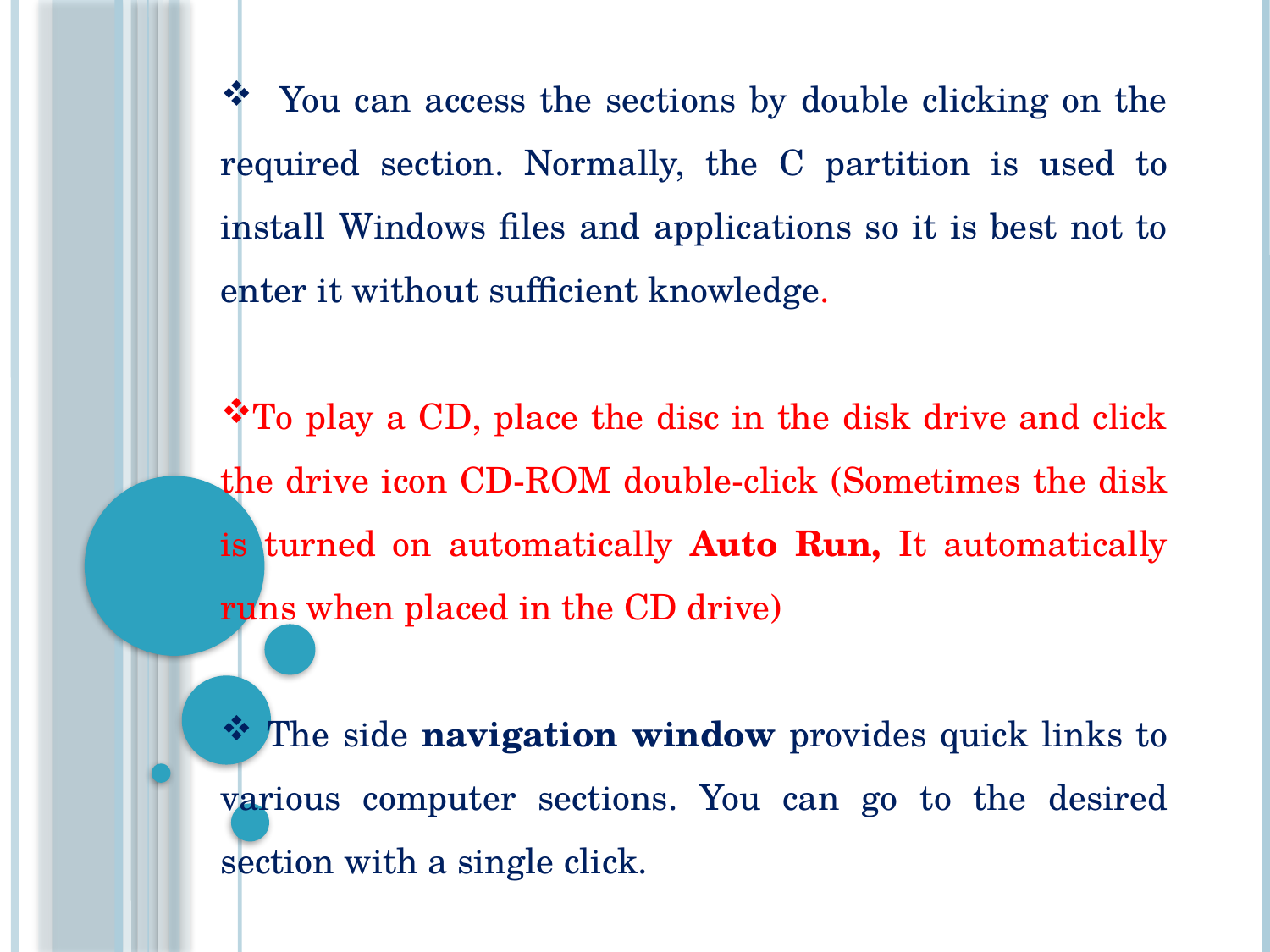

You can access the sections by double clicking on the required section. Normally, the C partition is used to install Windows files and applications so it is best not to enter it without sufficient knowledge.

To play a CD, place the disc in the disk drive and click the drive icon CD-ROM double-click (Sometimes the disk is turned on automatically Auto Run, It automatically runs when placed in the CD drive)

 The side navigation window provides quick links to various computer sections. You can go to the desired section with a single click.